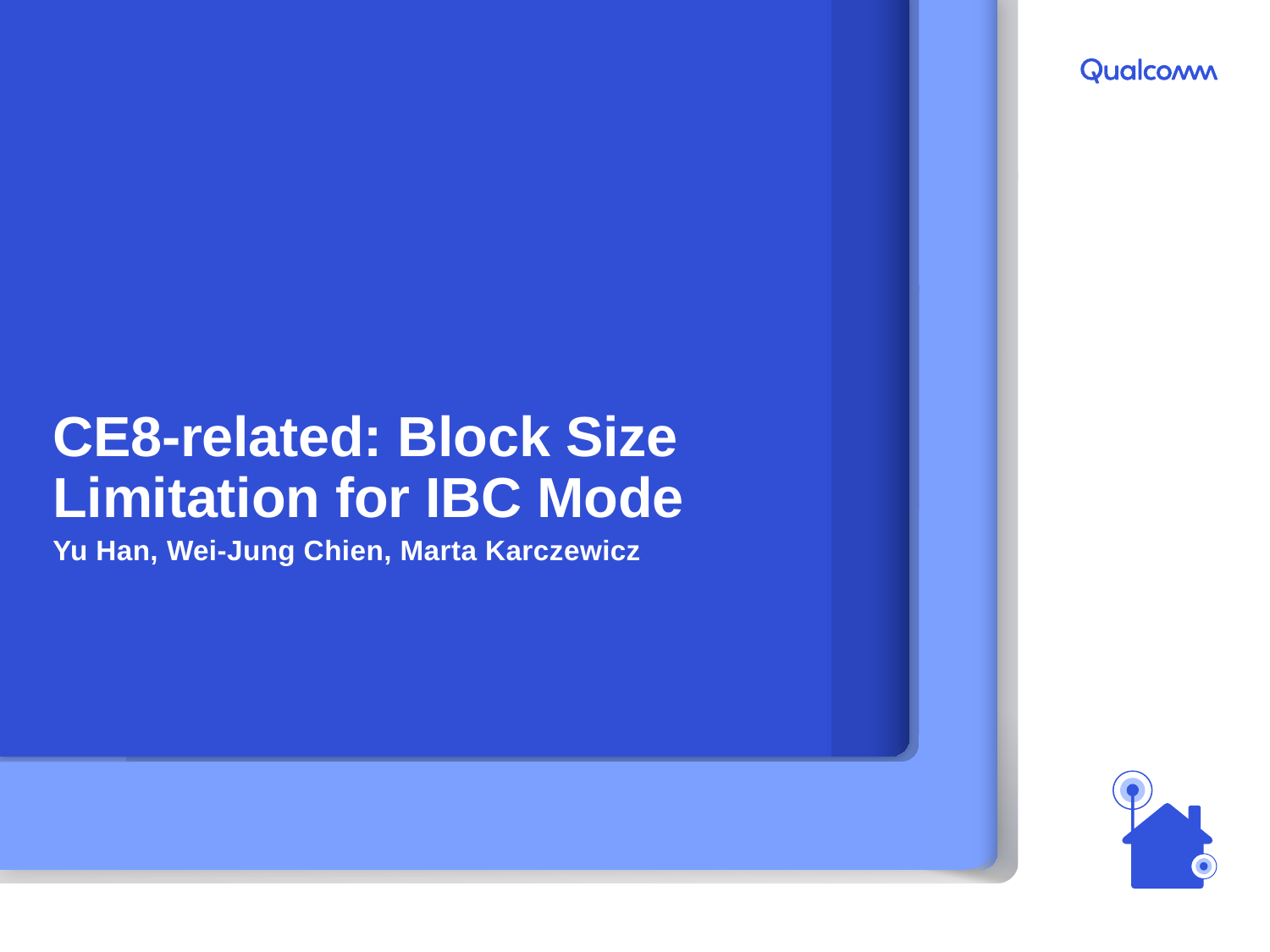

# CE8-related: Block Size Limitation for IBC Mode
Yu Han, Wei-Jung Chien, Marta Karczewicz